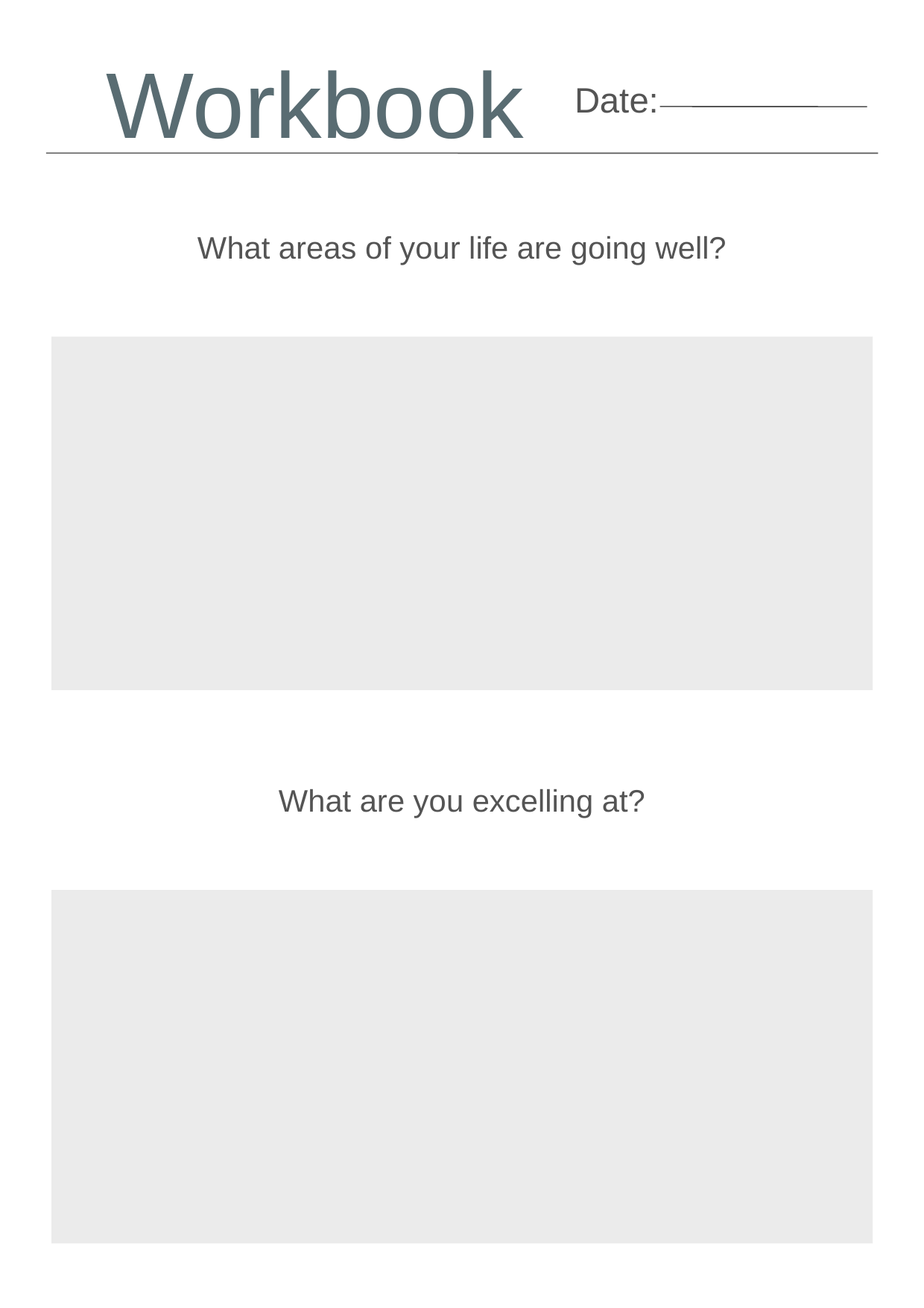

Workbook
Date:

What areas of your life are going well?

What are you excelling at?